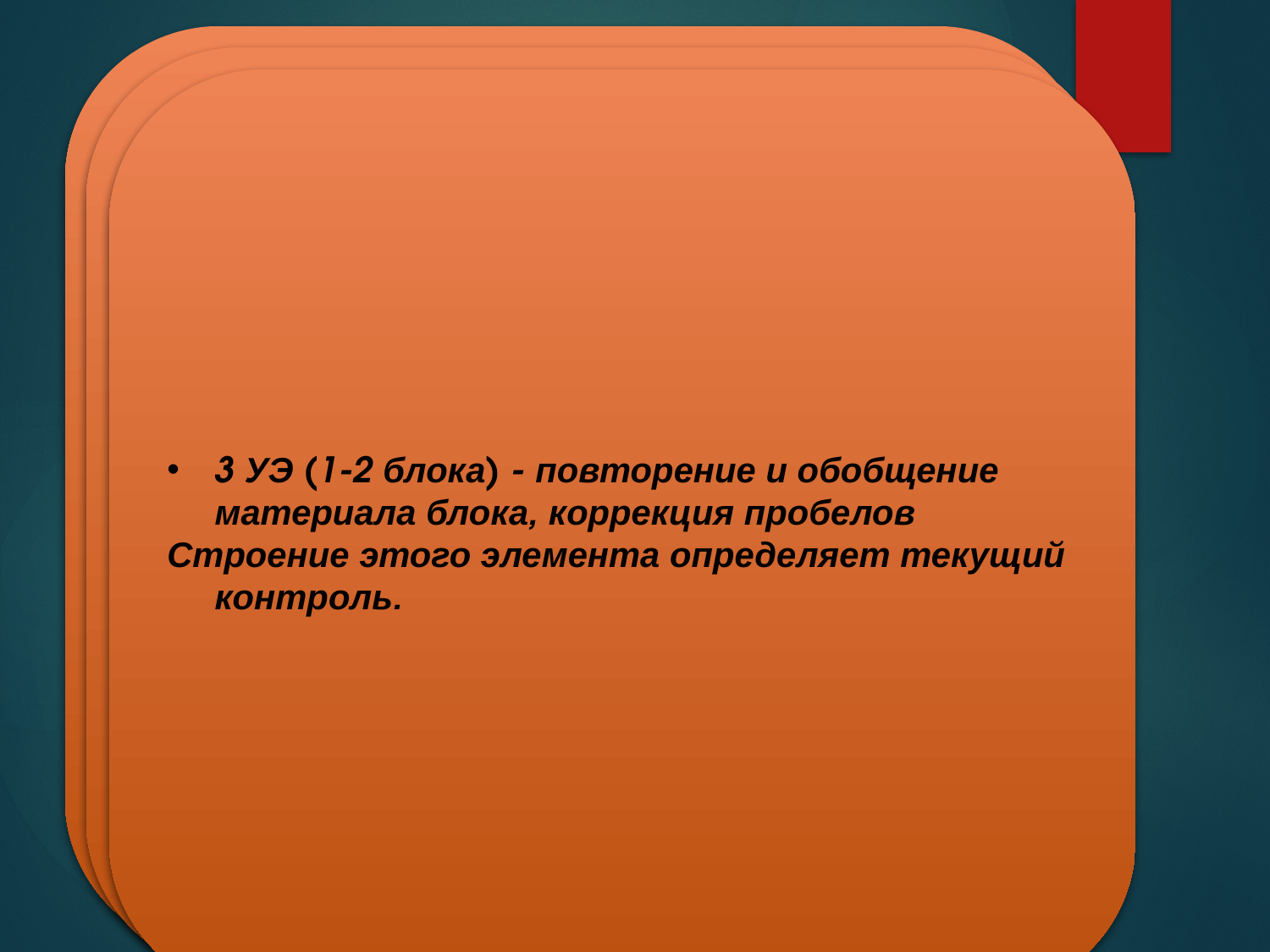

1 УЭ (1-2 блока) – выявление и коррекция исходного уровня знаний, необходимого для дальнейшего изучения блока
1 УЭ (1-2 блока) – выявление и коррекция исходного уровня знаний, необходимого для дальнейшего изучения блока
3 УЭ (1-2 блока) - повторение и обобщение материала блока, коррекция пробелов
Строение этого элемента определяет текущий контроль.